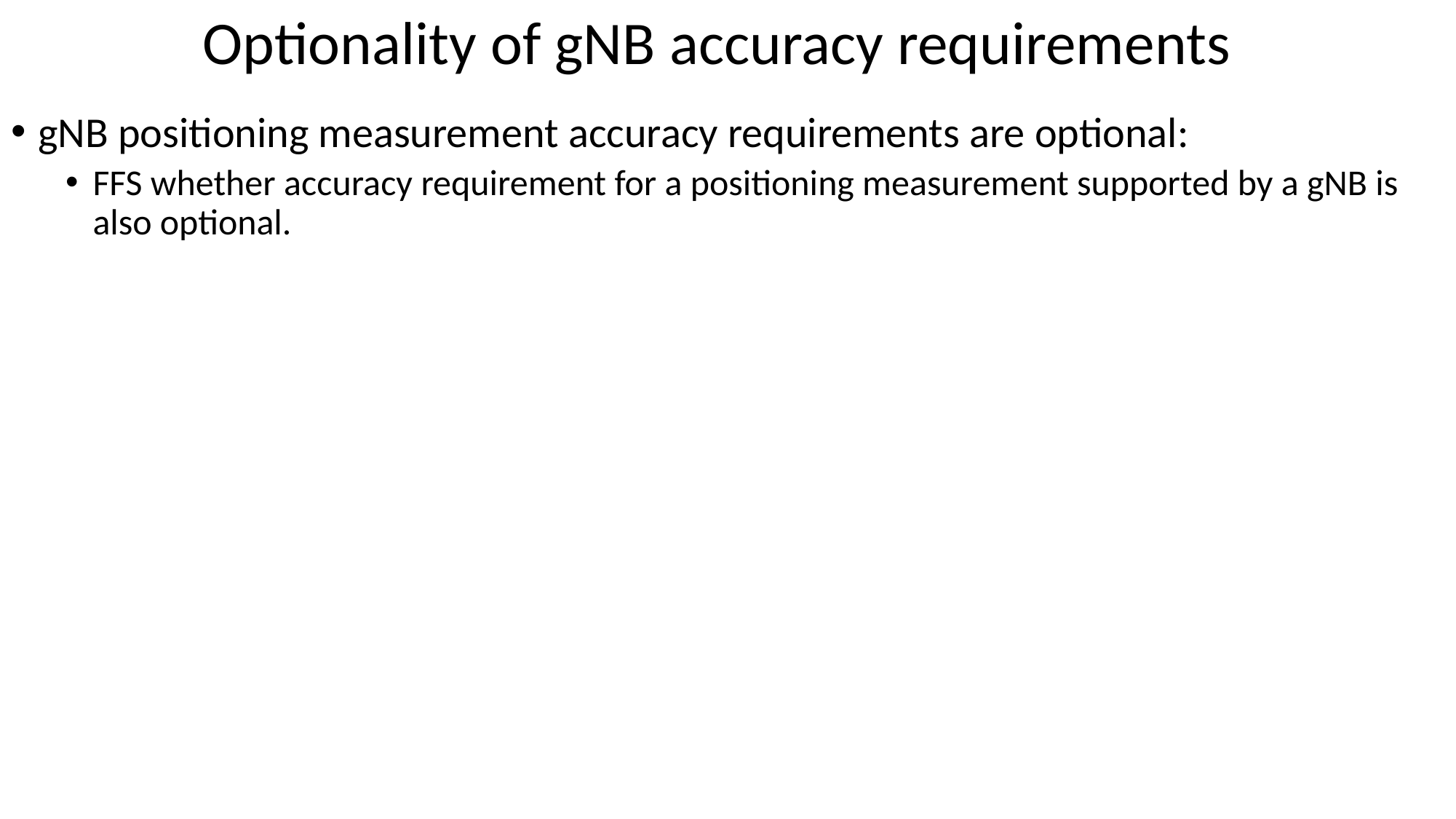

# Optionality of gNB accuracy requirements
gNB positioning measurement accuracy requirements are optional:
FFS whether accuracy requirement for a positioning measurement supported by a gNB is also optional.